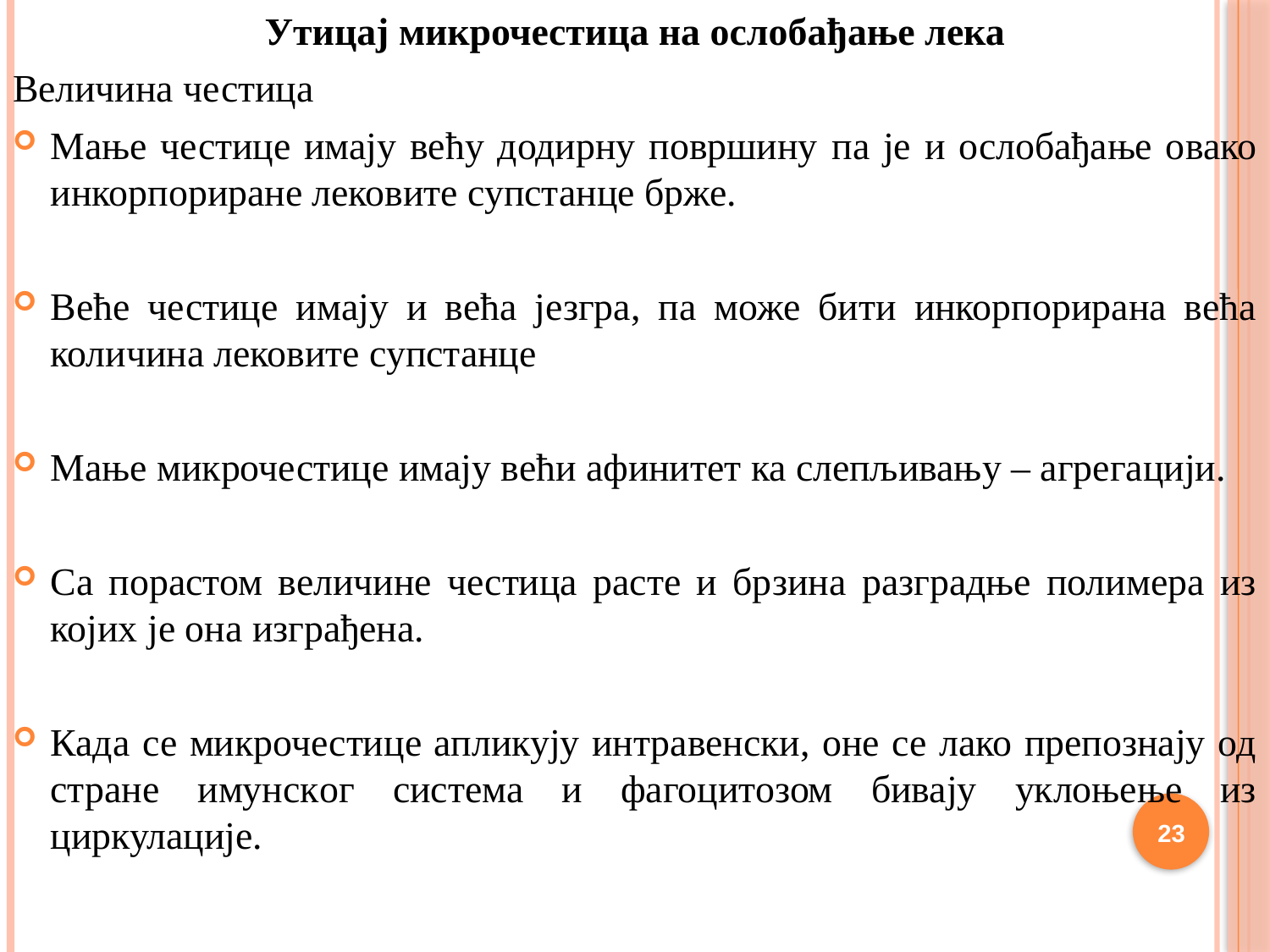

Утицај микрочестица на ослобађање лека
Величина честица
Мање честице имају већу додирну површину па је и ослобађање овако инкорпориране лековите супстанце брже.

Веће честице имају и већа језгра, па може бити инкорпорирана већа количина лековите супстанце

Мање микрочестице имају већи афинитет ка слепљивању – агрегацији.

Са порастом величине честица расте и брзина разградње полимера из којих је она изграђена.

Када се микрочестице апликују интравенски, оне се лако препознају од стране имунског система и фагоцитозом бивају уклоњење из циркулације.
23